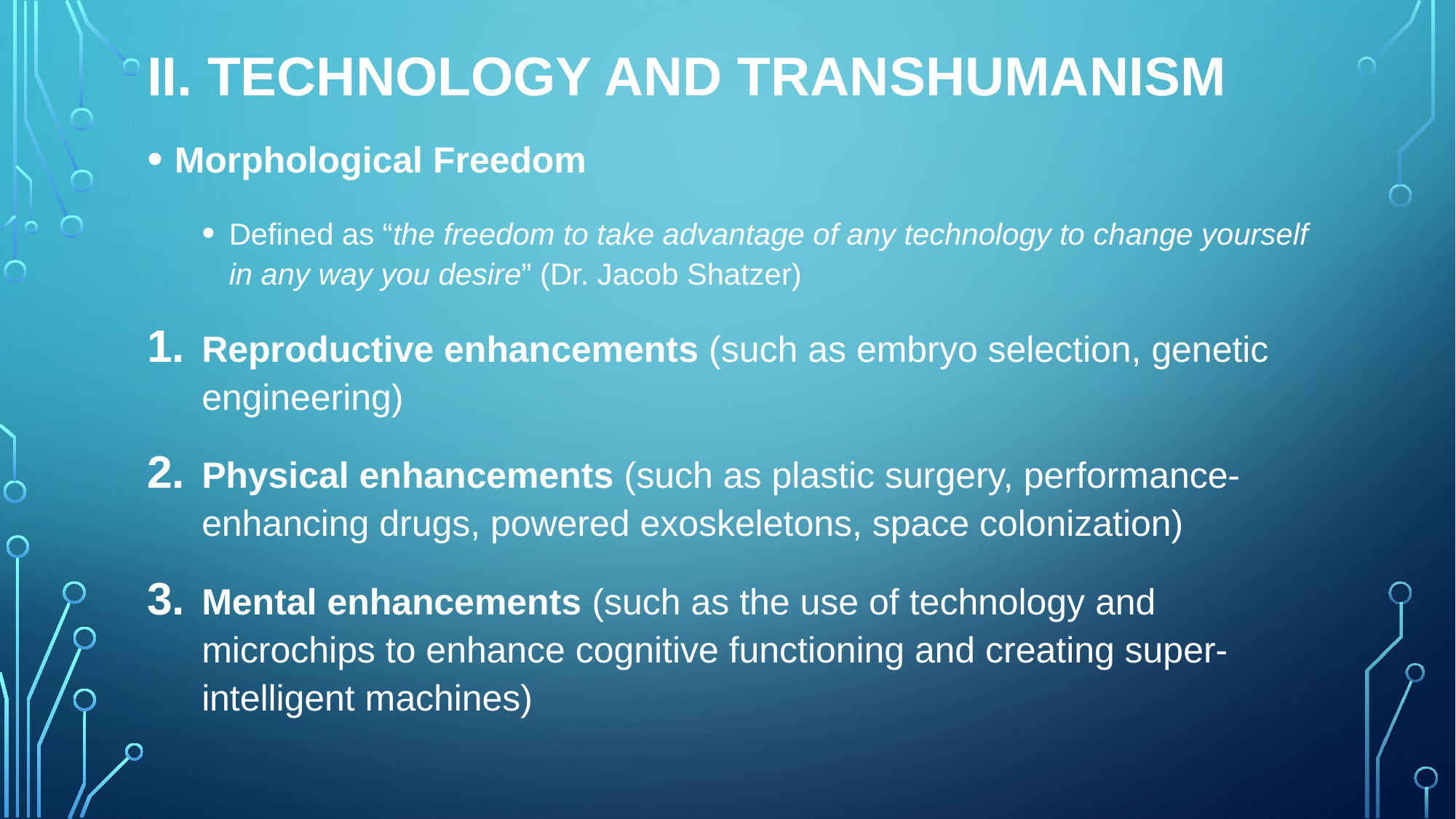

# II. TECHNOLOGY AND TRANSHUMANISM
Morphological Freedom
Defined as “the freedom to take advantage of any technology to change yourself
in any way you desire” (Dr. Jacob Shatzer)
Reproductive enhancements (such as embryo selection, genetic engineering)
Physical enhancements (such as plastic surgery, performance-enhancing drugs, powered exoskeletons, space colonization)
Mental enhancements (such as the use of technology and microchips to enhance cognitive functioning and creating super-intelligent machines)